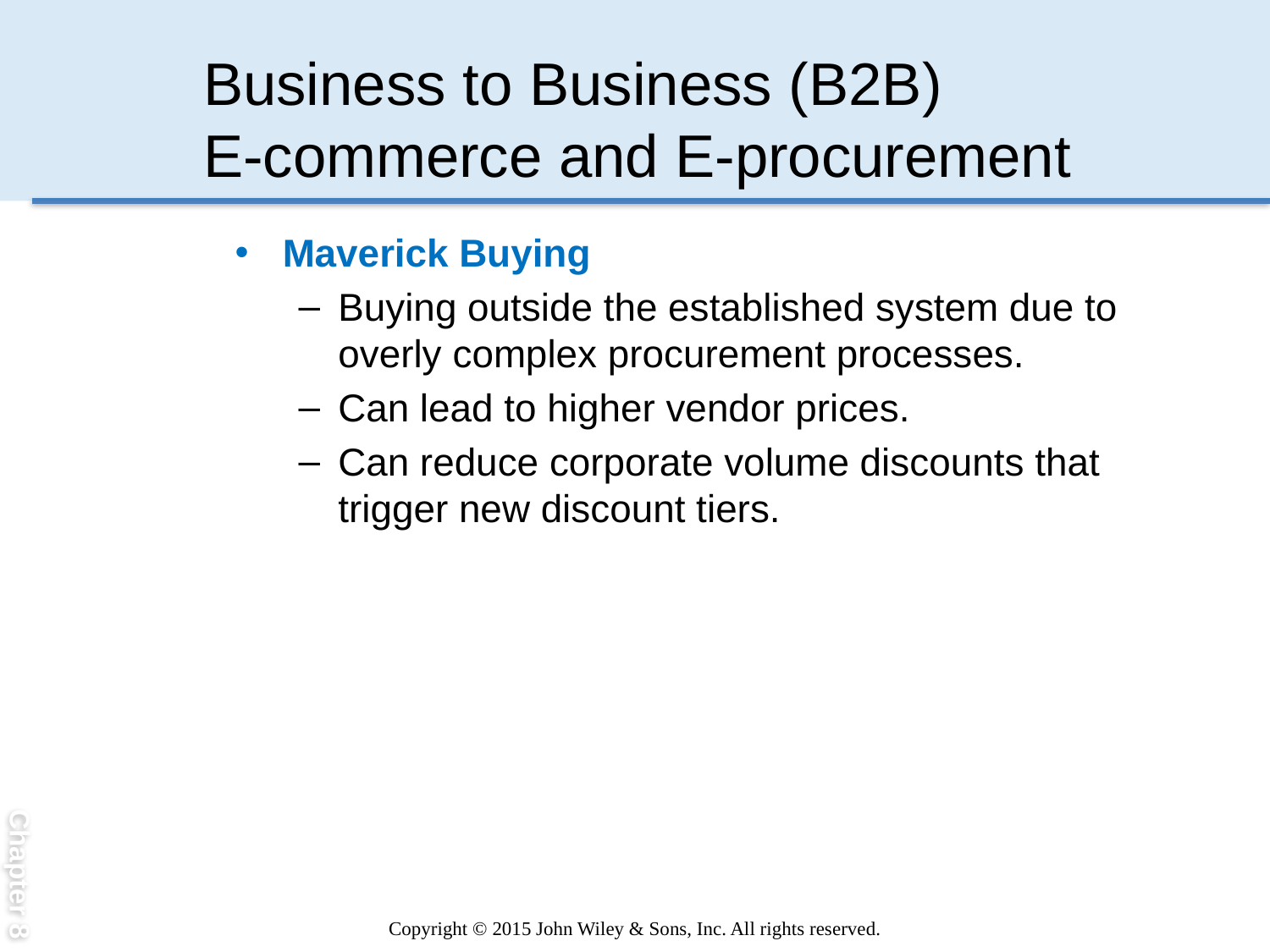

Chapter 8
# Business to Business (B2B) E-commerce and E-procurement
Maverick Buying
Buying outside the established system due to overly complex procurement processes.
Can lead to higher vendor prices.
Can reduce corporate volume discounts that trigger new discount tiers.